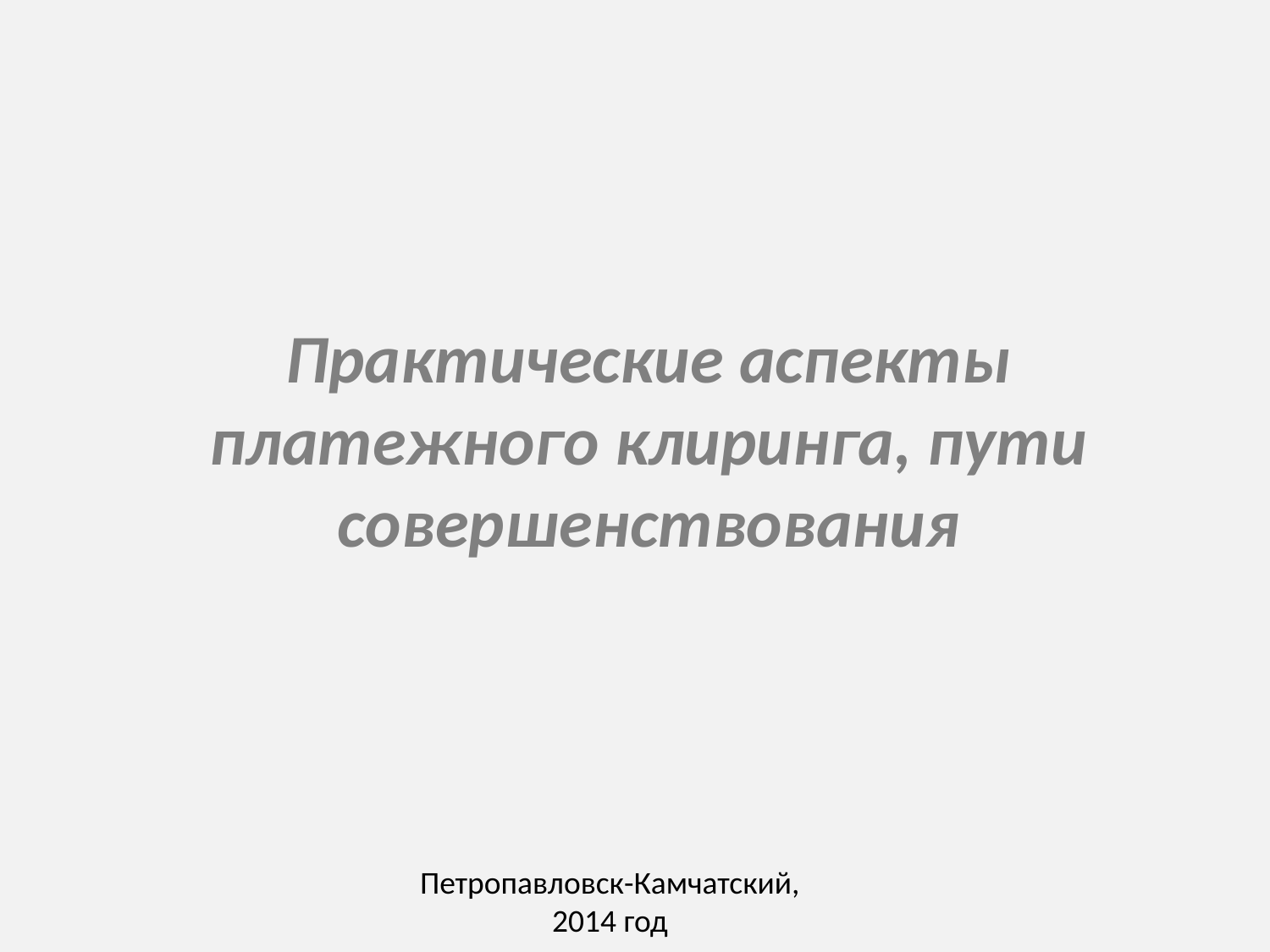

# Практические аспекты платежного клиринга, пути совершенствования
Петропавловск-Камчатский, 2014 год